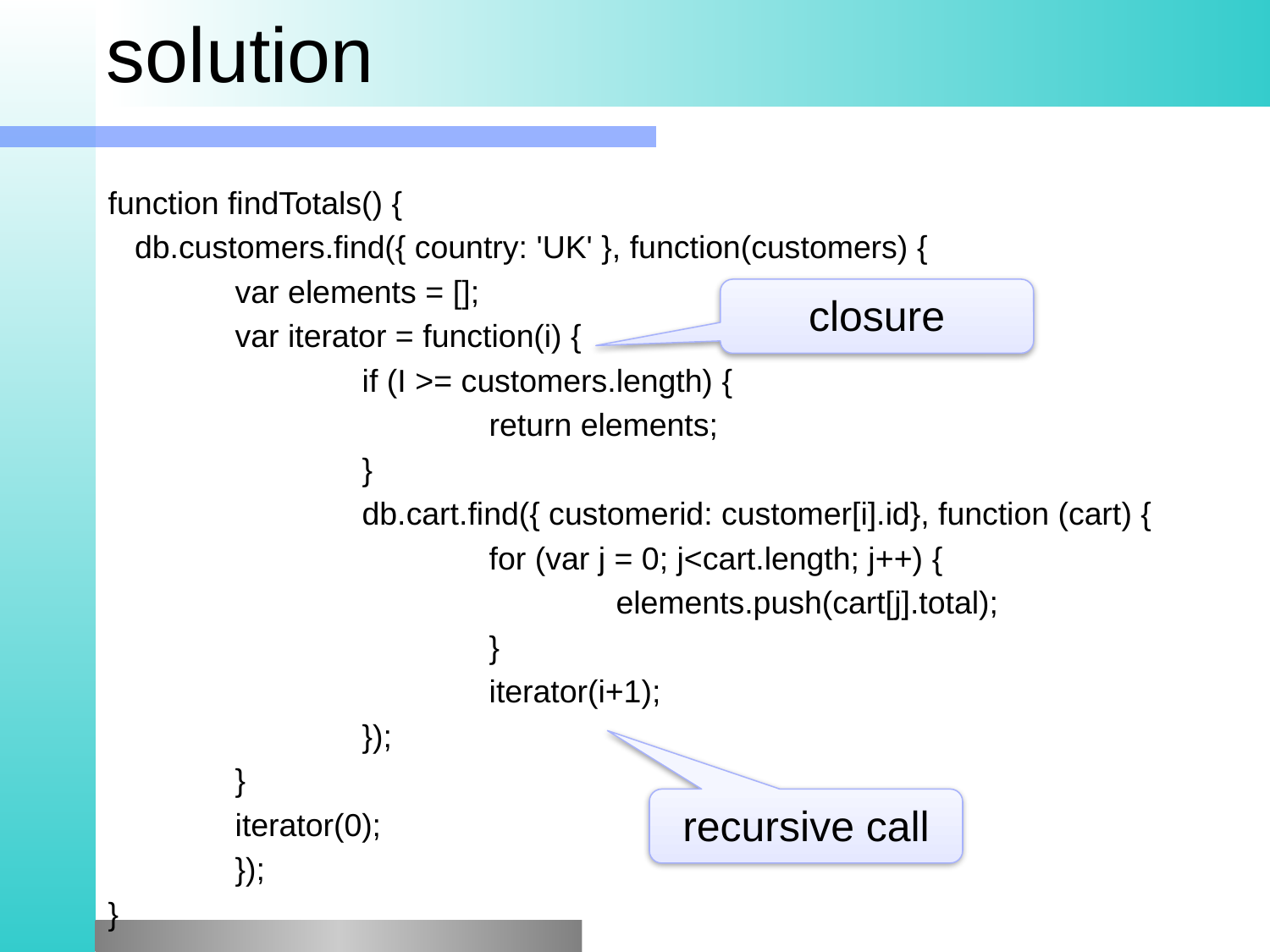

# solution
function findTotals() {
   db.customers.find({ country: 'UK' }, function(customers) {
	var elements = [];
	var iterator = function(i) {
		if (I >= customers.length) {
			return elements;
		}
		db.cart.find({ customerid: customer[i].id}, function (cart) {
			for (var j = 0; j<cart.length; j++) {
				elements.push(cart[j].total);
			}
			iterator(i+1);
		});
	}
	iterator(0);
	});
}
closure
recursive call